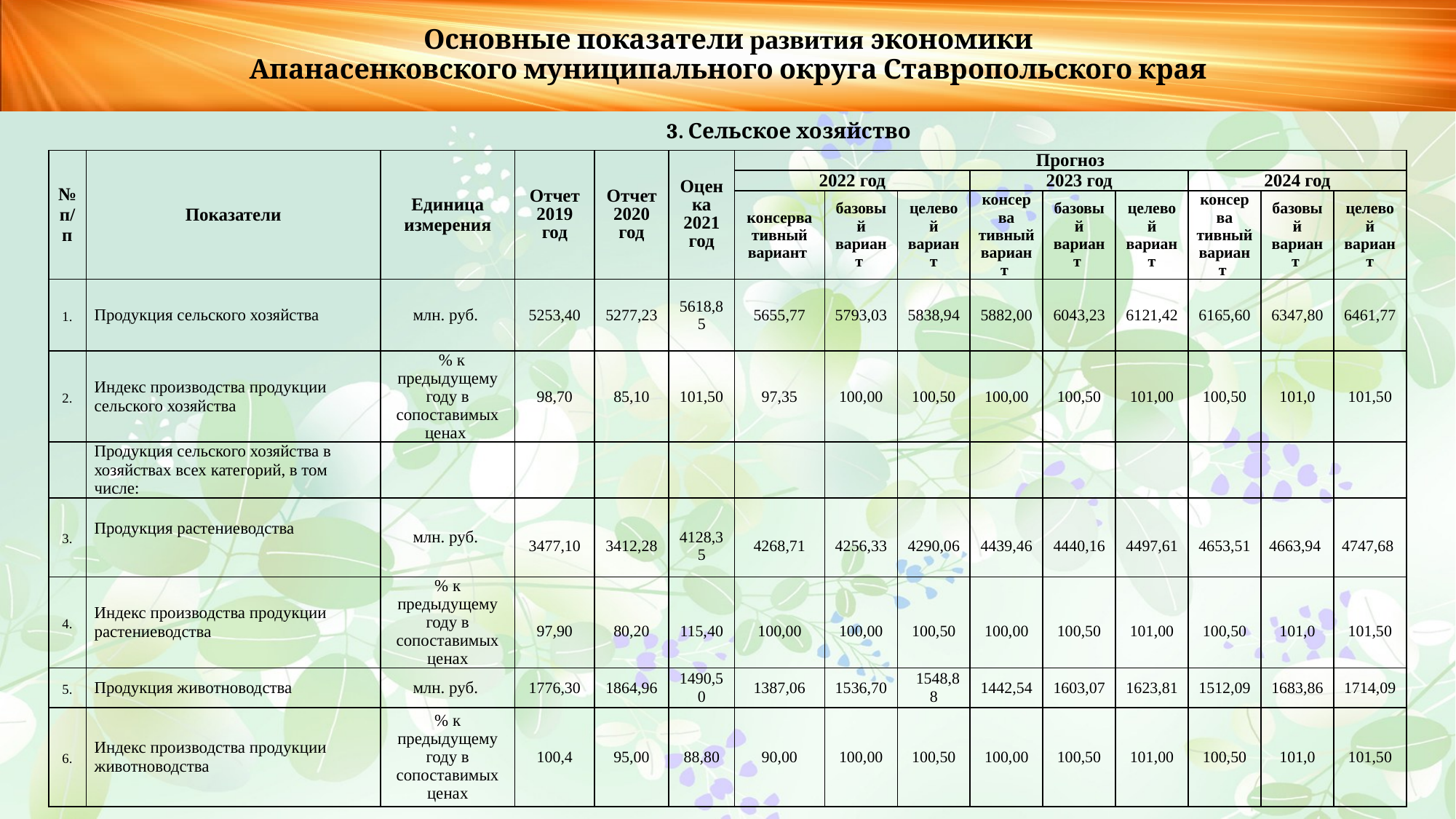

Основные показатели развития экономики
 Апанасенковского муниципального округа Ставропольского края
3. Сельское хозяйство

| № п/п | Показатели | Единица измерения | Отчет 2019 год | Отчет 2020 год | Оценка 2021 год | Прогноз |  |  |  |  |  |  |  |  |
| --- | --- | --- | --- | --- | --- | --- | --- | --- | --- | --- | --- | --- | --- | --- |
|  |  |  |  |  |  | 2022 год |  |  | 2023 год |  |  | 2024 год |  |  |
|  |  |  |  |  |  | консерва тивный вариант | базовый вариант | целевой вариант | консерва тивный вариант | базовый вариант | целевой вариант | консерва тивный вариант | базовый вариант | целевой вариант |
| 1. | Продукция сельского хозяйства | млн. руб. | 5253,40 | 5277,23 | 5618,85 | 5655,77 | 5793,03 | 5838,94 | 5882,00 | 6043,23 | 6121,42 | 6165,60 | 6347,80 | 6461,77 |
| 2. | Индекс производства продукции сельского хозяйства | % к предыдущему году в сопоставимых ценах | 98,70 | 85,10 | 101,50 | 97,35 | 100,00 | 100,50 | 100,00 | 100,50 | 101,00 | 100,50 | 101,0 | 101,50 |
|  | Продукция сельского хозяйства в хозяйствах всех категорий, в том числе: |  |  |  |  |  |  |  |  |  |  |  |  |  |
| 3. | Продукция растениеводства | млн. руб. | 3477,10 | 3412,28 | 4128,35 | 4268,71 | 4256,33 | 4290,06 | 4439,46 | 4440,16 | 4497,61 | 4653,51 | 4663,94 | 4747,68 |
| 4. | Индекс производства продукции растениеводства | % к предыдущему году в сопоставимых ценах | 97,90 | 80,20 | 115,40 | 100,00 | 100,00 | 100,50 | 100,00 | 100,50 | 101,00 | 100,50 | 101,0 | 101,50 |
| 5. | Продукция животноводства | млн. руб. | 1776,30 | 1864,96 | 1490,50 | 1387,06 | 1536,70 | 1548,88 | 1442,54 | 1603,07 | 1623,81 | 1512,09 | 1683,86 | 1714,09 |
| 6. | Индекс производства продукции животноводства | % к предыдущему году в сопоставимых ценах | 100,4 | 95,00 | 88,80 | 90,00 | 100,00 | 100,50 | 100,00 | 100,50 | 101,00 | 100,50 | 101,0 | 101,50 |